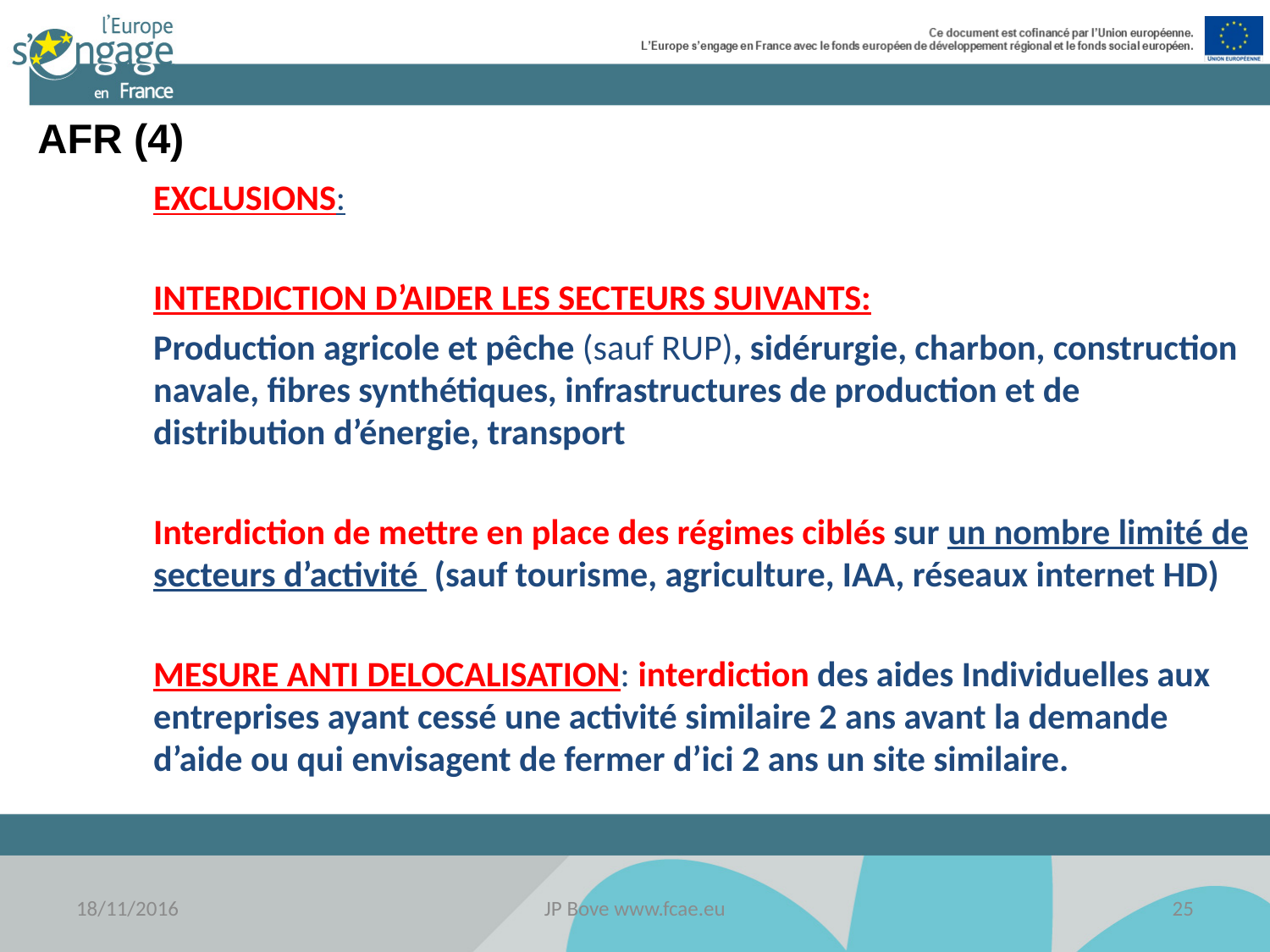

AFR (4)
EXCLUSIONS:

INTERDICTION D’AIDER LES SECTEURS SUIVANTS:
Production agricole et pêche (sauf RUP), sidérurgie, charbon, construction navale, fibres synthétiques, infrastructures de production et de distribution d’énergie, transport

Interdiction de mettre en place des régimes ciblés sur un nombre limité de secteurs d’activité  (sauf tourisme, agriculture, IAA, réseaux internet HD)

MESURE ANTI DELOCALISATION: interdiction des aides Individuelles aux entreprises ayant cessé une activité similaire 2 ans avant la demande d’aide ou qui envisagent de fermer d’ici 2 ans un site similaire.
18/11/2016
JP Bove www.fcae.eu
25